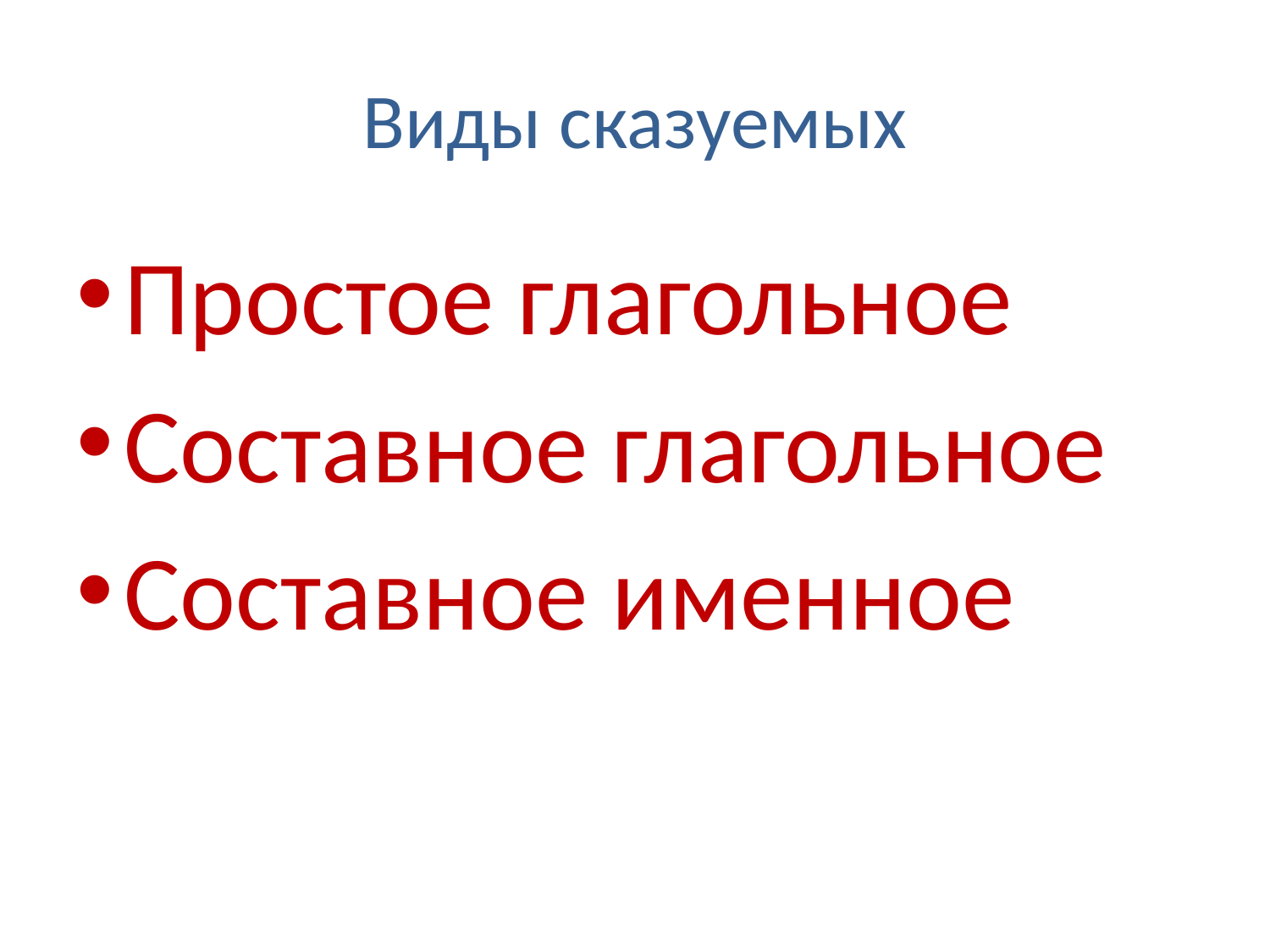

# Виды сказуемых
Простое глагольное
Составное глагольное
Составное именное